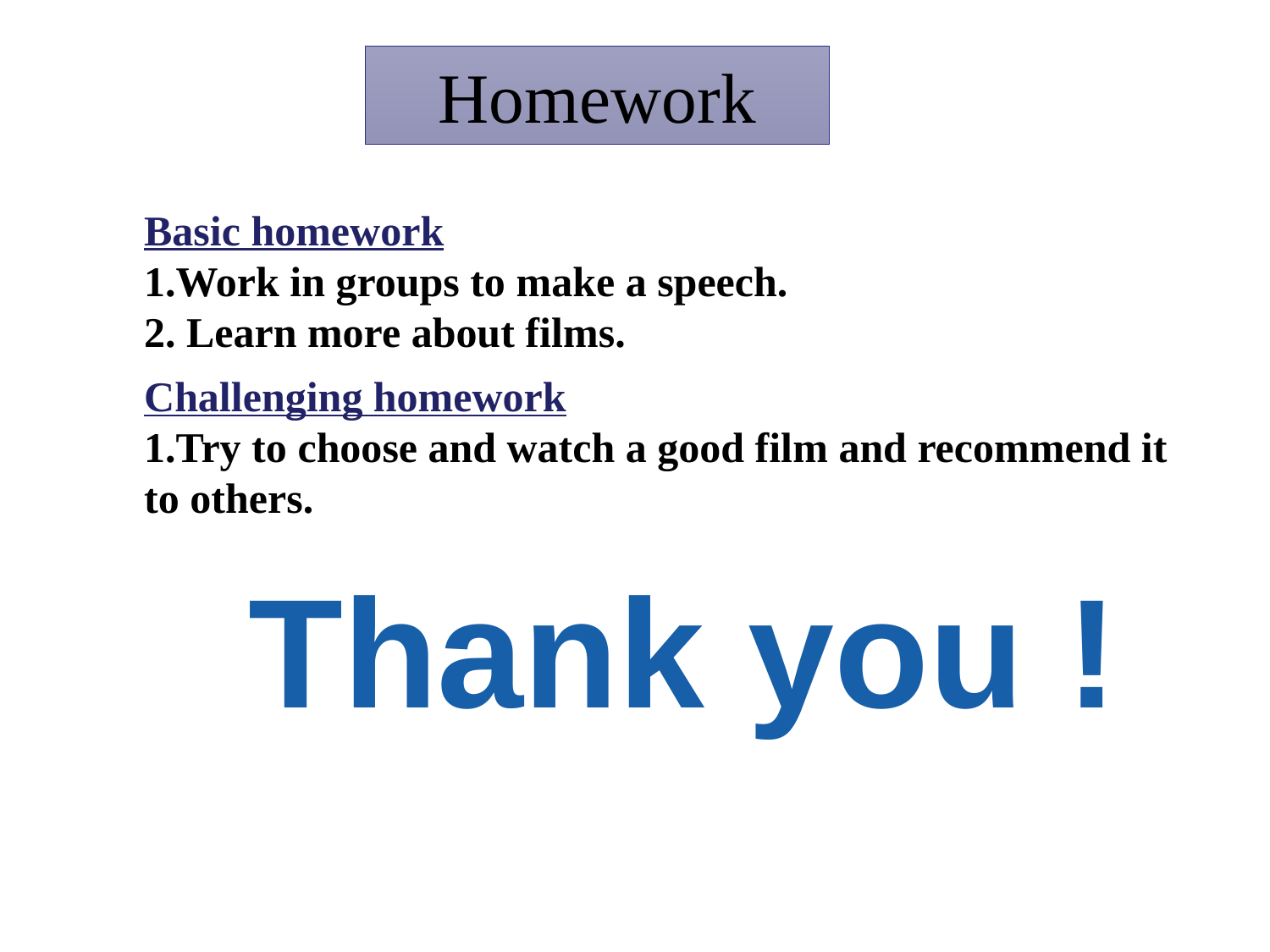

# Homework
Basic homework
1.Work in groups to make a speech.
2. Learn more about films.
Challenging homework
1.Try to choose and watch a good film and recommend it to others.

Thank you !